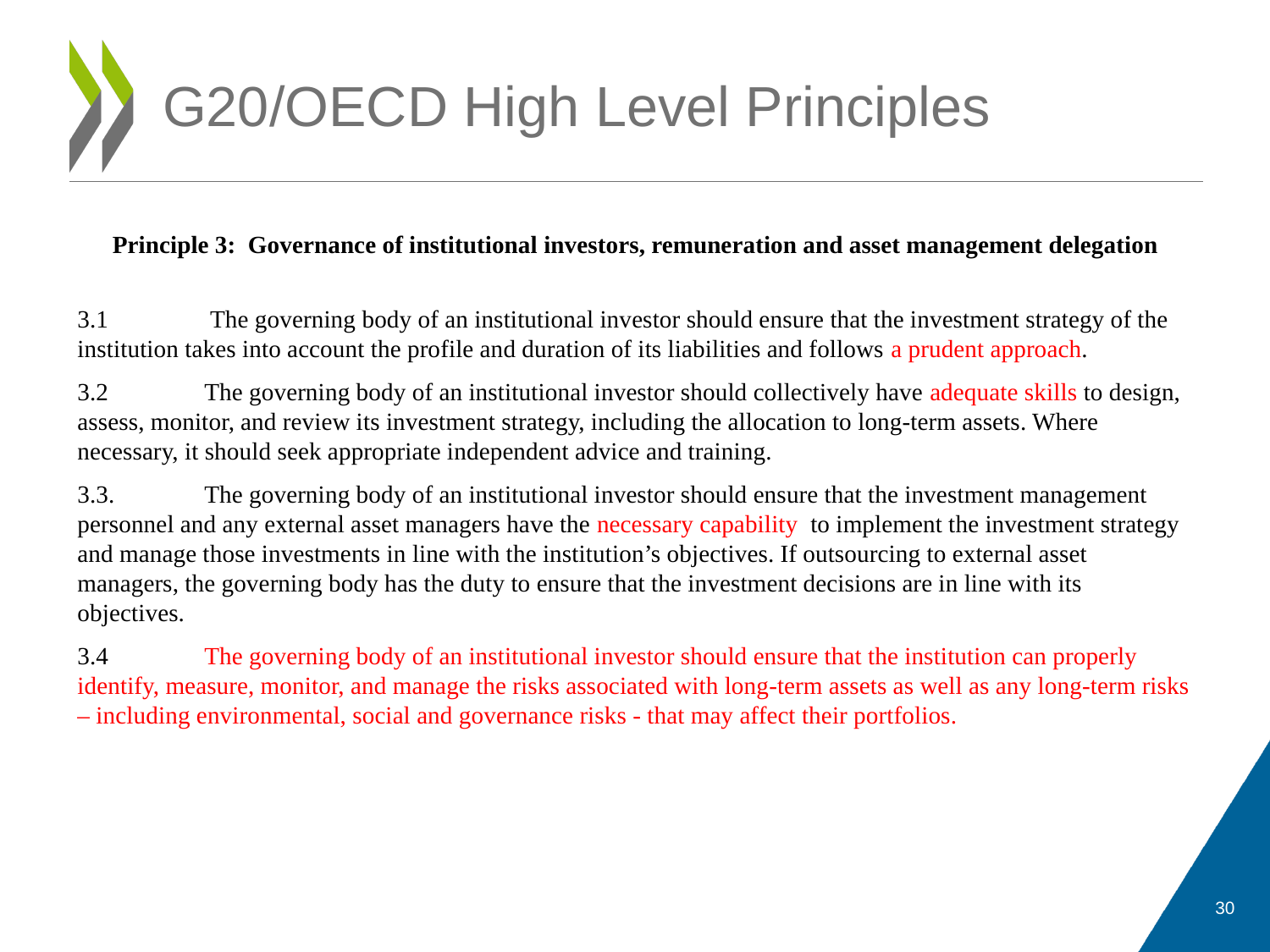

# G20/OECD High Level Principles
Principle 3:  Governance of institutional investors, remuneration and asset management delegation
3.1	 The governing body of an institutional investor should ensure that the investment strategy of the institution takes into account the profile and duration of its liabilities and follows a prudent approach.
3.2	The governing body of an institutional investor should collectively have adequate skills to design, assess, monitor, and review its investment strategy, including the allocation to long-term assets. Where necessary, it should seek appropriate independent advice and training.
3.3.	The governing body of an institutional investor should ensure that the investment management personnel and any external asset managers have the necessary capability  to implement the investment strategy and manage those investments in line with the institution’s objectives. If outsourcing to external asset managers, the governing body has the duty to ensure that the investment decisions are in line with its objectives.
3.4	The governing body of an institutional investor should ensure that the institution can properly identify, measure, monitor, and manage the risks associated with long-term assets as well as any long-term risks – including environmental, social and governance risks - that may affect their portfolios.

30